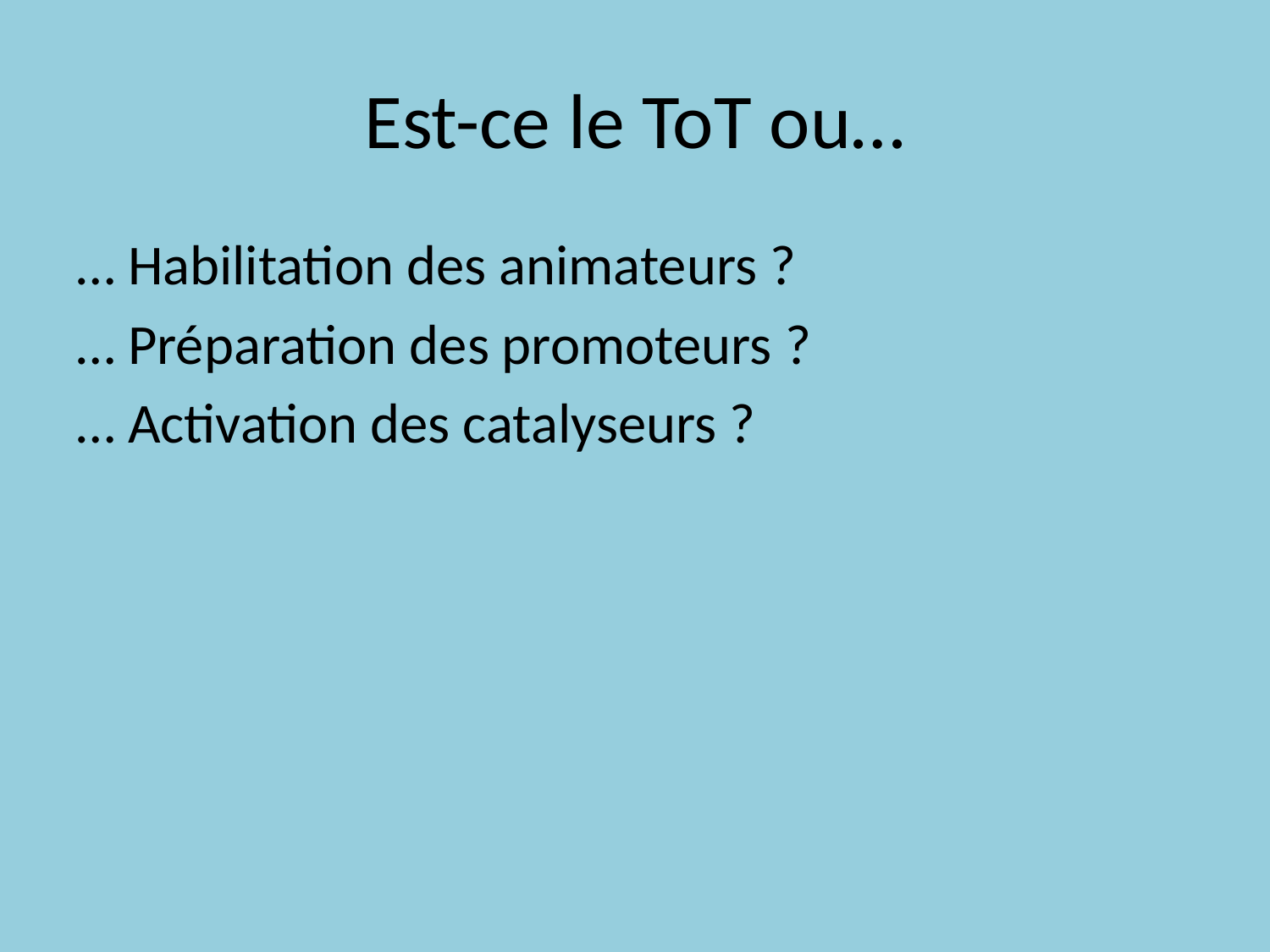

# Est-ce le ToT ou…
… Habilitation des animateurs ?
… Préparation des promoteurs ?
… Activation des catalyseurs ?